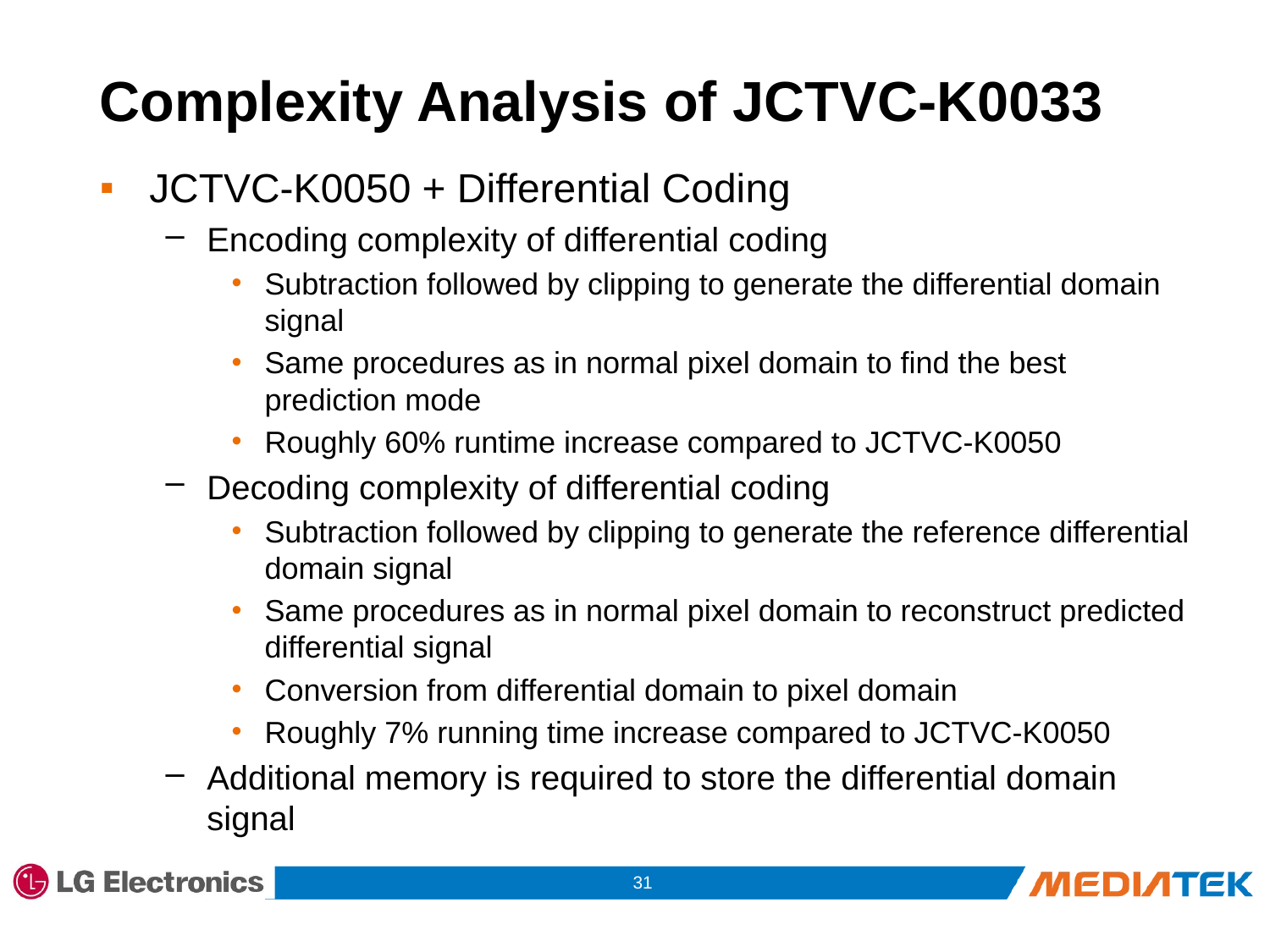

# Complexity Analysis of JCTVC-K0033
JCTVC-K0050 + Differential Coding
Encoding complexity of differential coding
Subtraction followed by clipping to generate the differential domain signal
Same procedures as in normal pixel domain to find the best prediction mode
Roughly 60% runtime increase compared to JCTVC-K0050
Decoding complexity of differential coding
Subtraction followed by clipping to generate the reference differential domain signal
Same procedures as in normal pixel domain to reconstruct predicted differential signal
Conversion from differential domain to pixel domain
Roughly 7% running time increase compared to JCTVC-K0050
Additional memory is required to store the differential domain signal
31